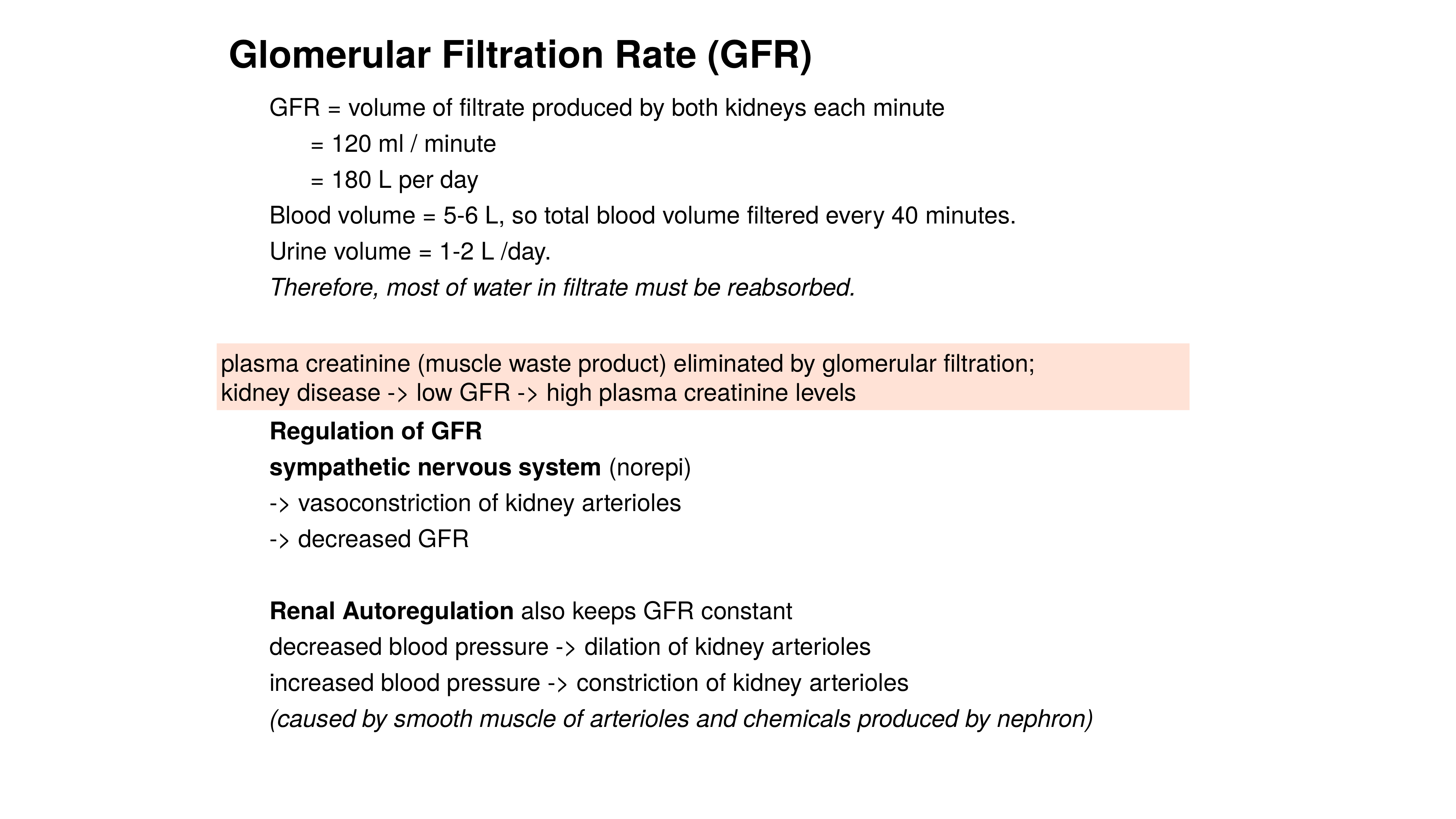

Glomerular Filtration Rate (GFR)
GFR = volume of filtrate produced by both kidneys each minute
= 120 ml / minute
= 180 L per day
Blood volume = 5-6 L, so total blood volume filtered every 40 minutes.
Urine volume = 1-2 L /day.
Therefore, most of water in filtrate must be reabsorbed.

Regulation of GFR
sympathetic nervous system (norepi)
-> vasoconstriction of kidney arterioles
-> decreased GFR

Renal Autoregulation also keeps GFR constant
decreased blood pressure -> dilation of kidney arterioles
increased blood pressure -> constriction of kidney arterioles
(caused by smooth muscle of arterioles and chemicals produced by nephron)
plasma creatinine (muscle waste product) eliminated by glomerular filtration;
kidney disease -> low GFR -> high plasma creatinine levels